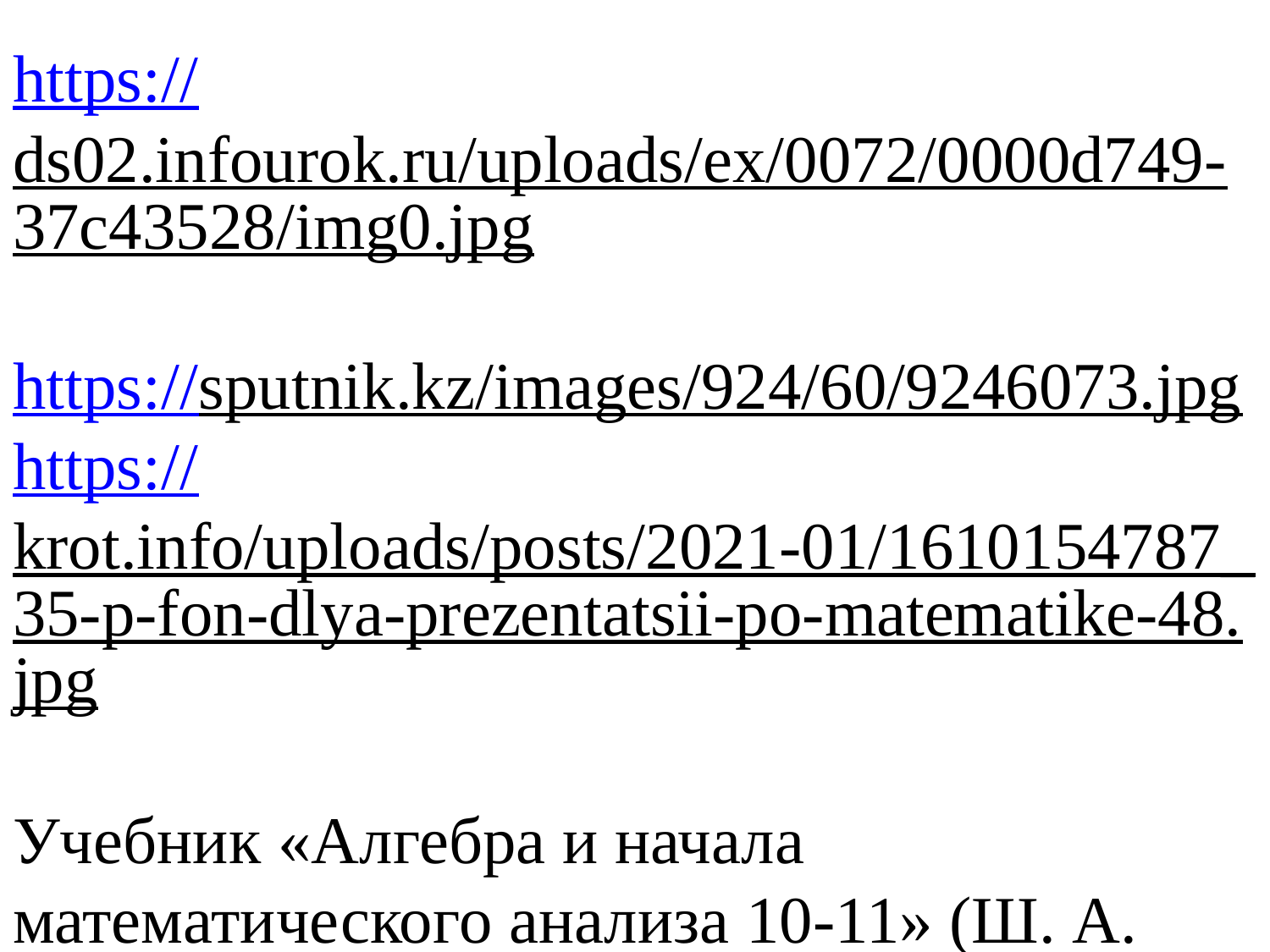

# https://ds02.infourok.ru/uploads/ex/0072/0000d749-37c43528/img0.jpg https://sputnik.kz/images/924/60/9246073.jpg https://krot.info/uploads/posts/2021-01/1610154787_35-p-fon-dlya-prezentatsii-po-matematike-48.jpg Учебник «Алгебра и начала математического анализа 10-11» (Ш. А. Алимов, Ю. М. Колягин и др.)